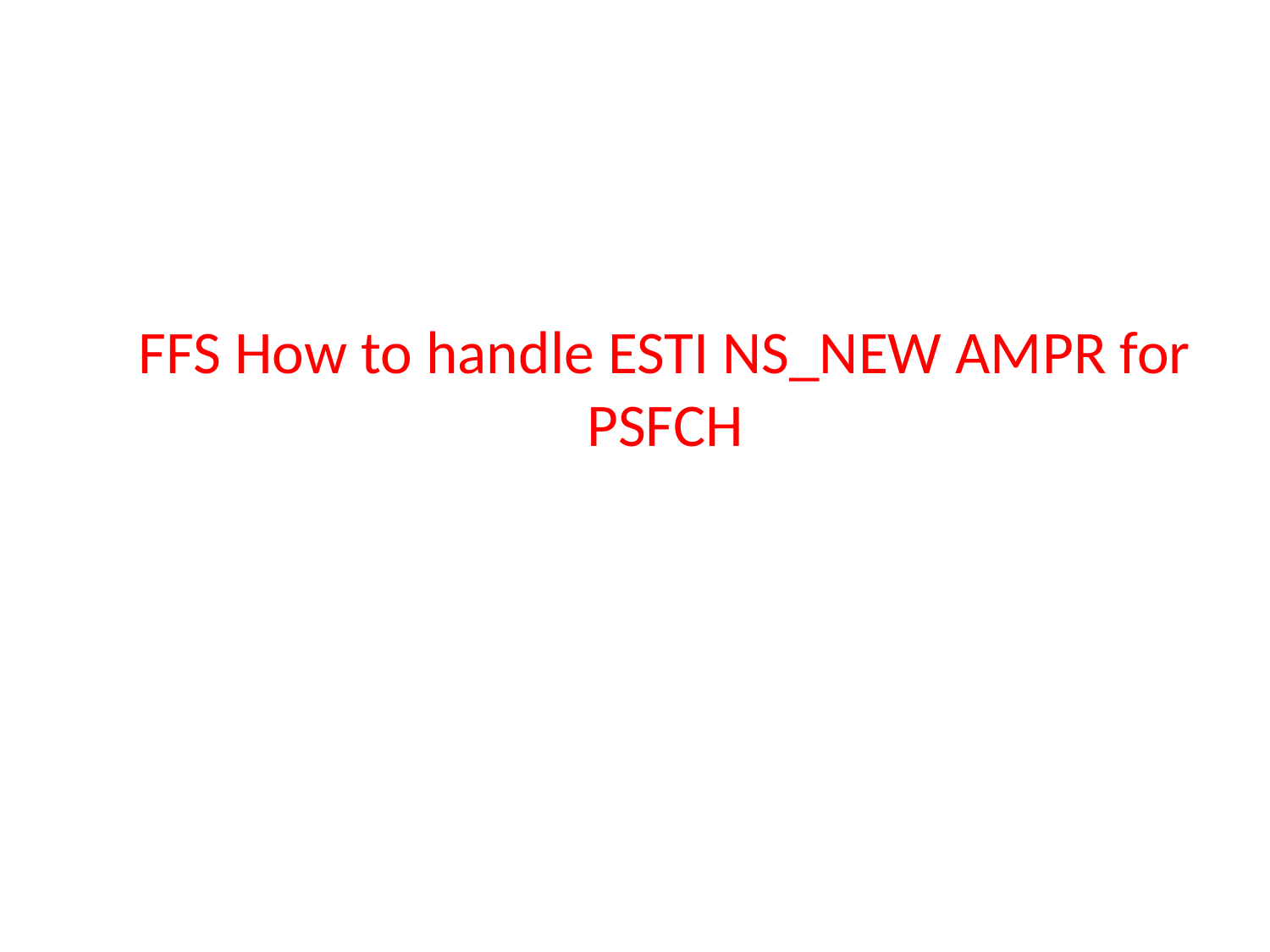

# FFS How to handle ESTI NS_NEW AMPR for PSFCH